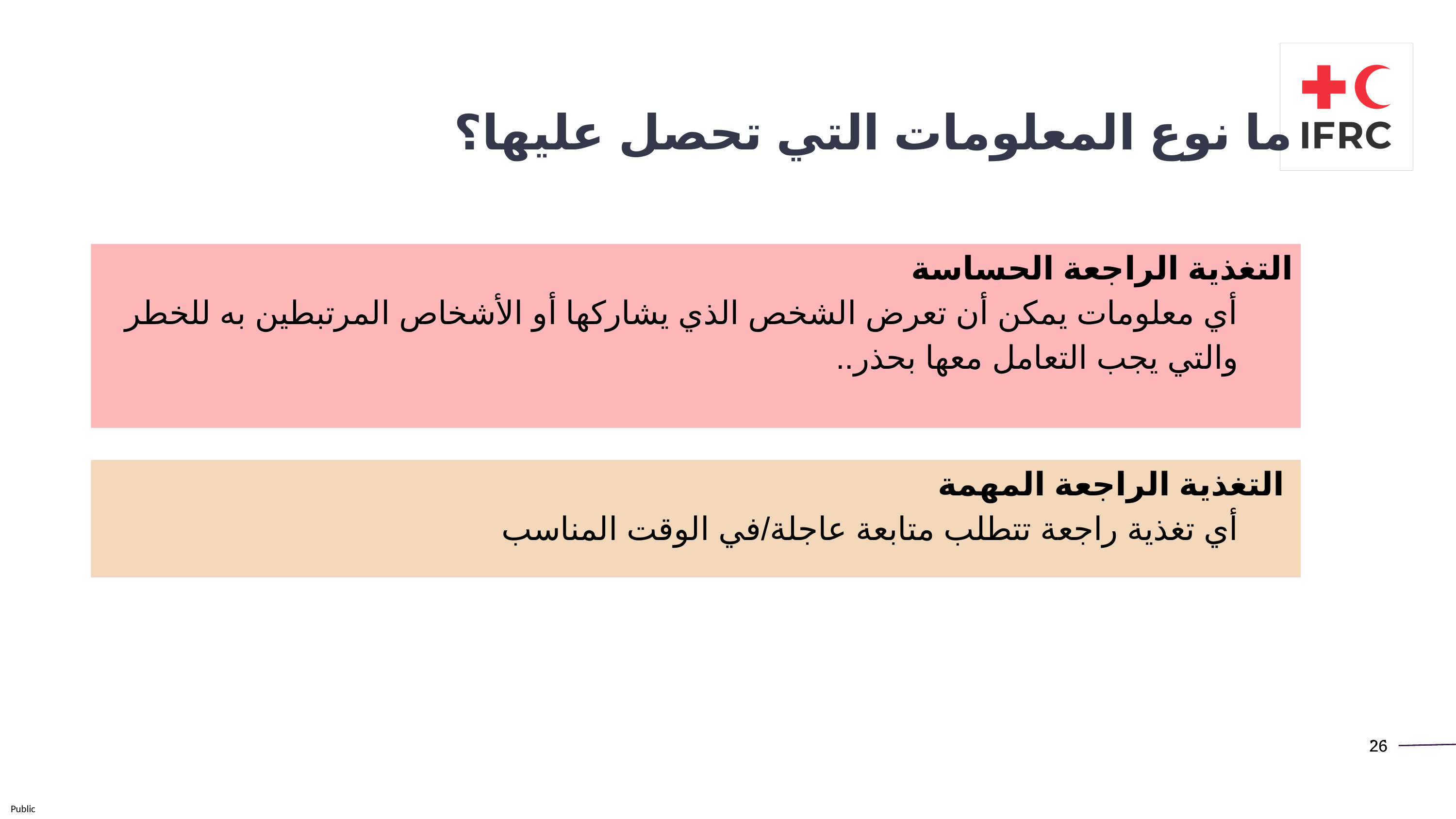

ما نوع المعلومات التي تحصل عليها؟
التغذية الراجعة الحساسة
أي معلومات يمكن أن تعرض الشخص الذي يشاركها أو الأشخاص المرتبطين به للخطر والتي يجب التعامل معها بحذر..

التغذية الراجعة المهمة
أي تغذية راجعة تتطلب متابعة عاجلة/في الوقت المناسب